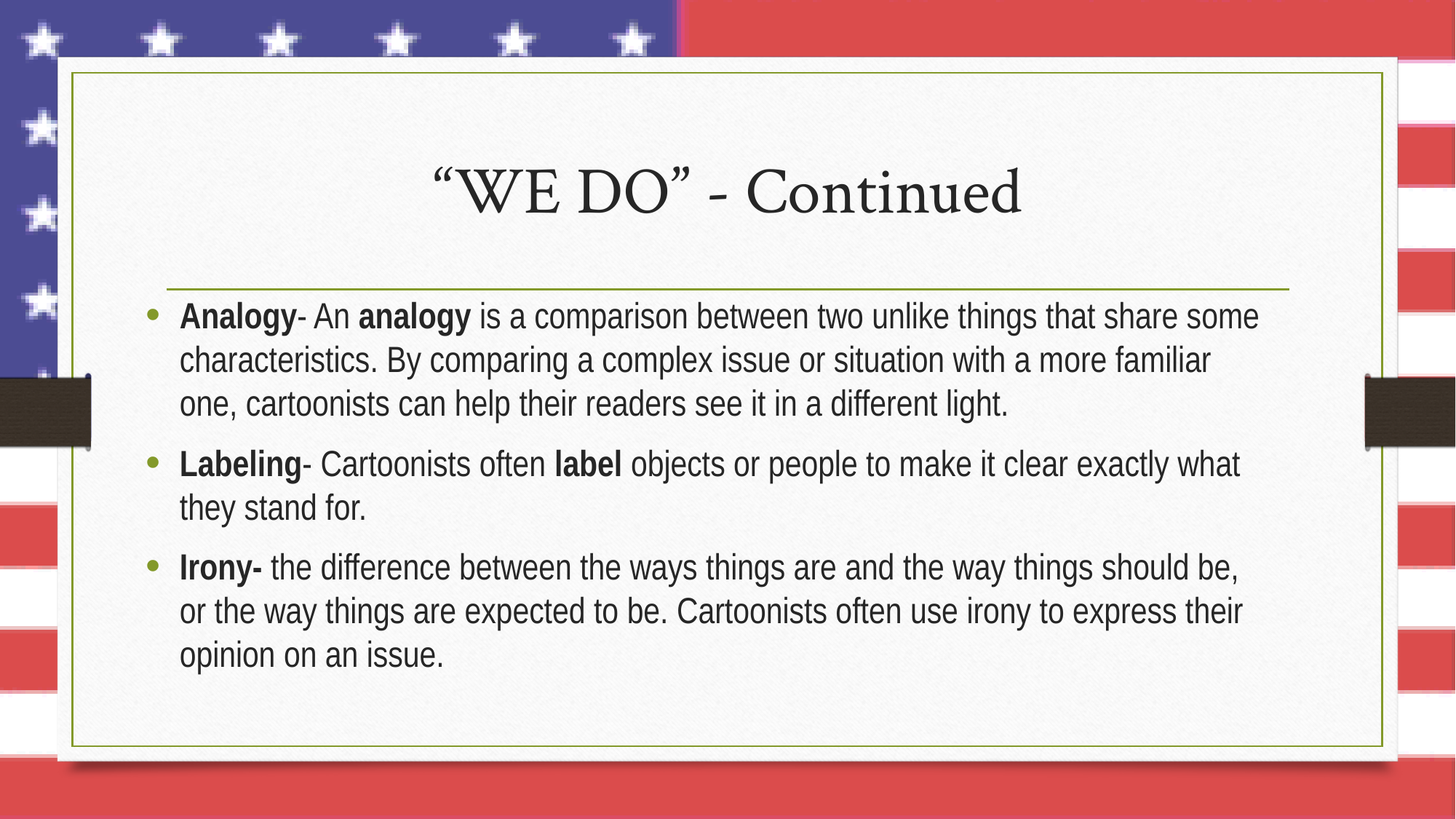

# “WE DO” - Continued
Analogy- An analogy is a comparison between two unlike things that share some characteristics. By comparing a complex issue or situation with a more familiar one, cartoonists can help their readers see it in a different light.
Labeling- Cartoonists often label objects or people to make it clear exactly what they stand for.
Irony- the difference between the ways things are and the way things should be, or the way things are expected to be. Cartoonists often use irony to express their opinion on an issue.